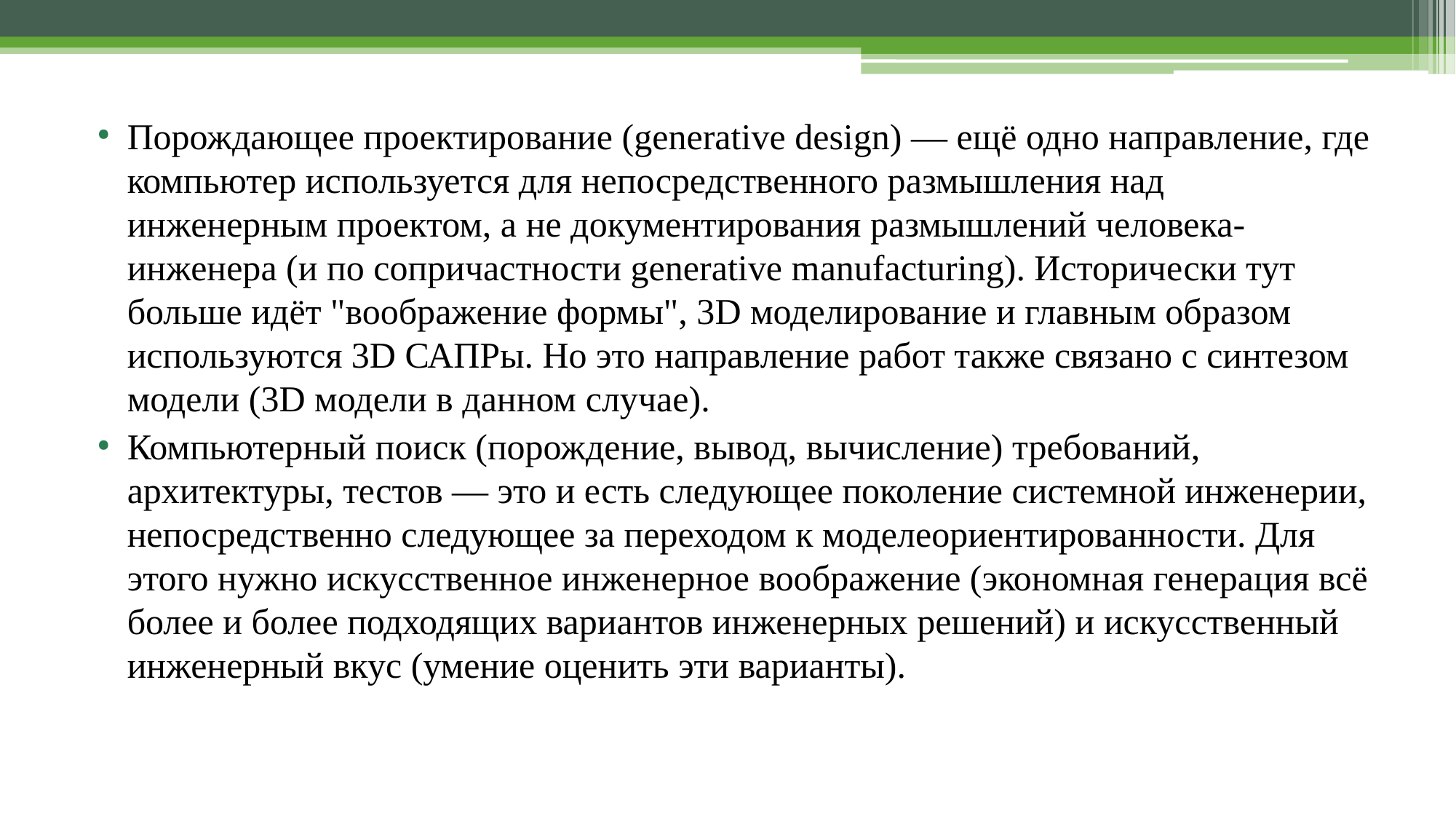

Порождающее проектирование (generative design) — ещё одно направление, где компьютер используется для непосредственного размышления над инженерным проектом, а не документирования размышлений человека-инженера (и по сопричастности generative manufacturing). Исторически тут больше идёт "воображение формы", 3D моделирование и главным образом используются 3D САПРы. Но это направление работ также связано с синтезом модели (3D модели в данном случае).
Компьютерный поиск (порождение, вывод, вычисление) требований, архитектуры, тестов — это и есть следующее поколение системной инженерии, непосредственно следующее за переходом к моделеориентированности. Для этого нужно искусственное инженерное воображение (экономная генерация всё более и более подходящих вариантов инженерных решений) и искусственный инженерный вкус (умение оценить эти варианты).